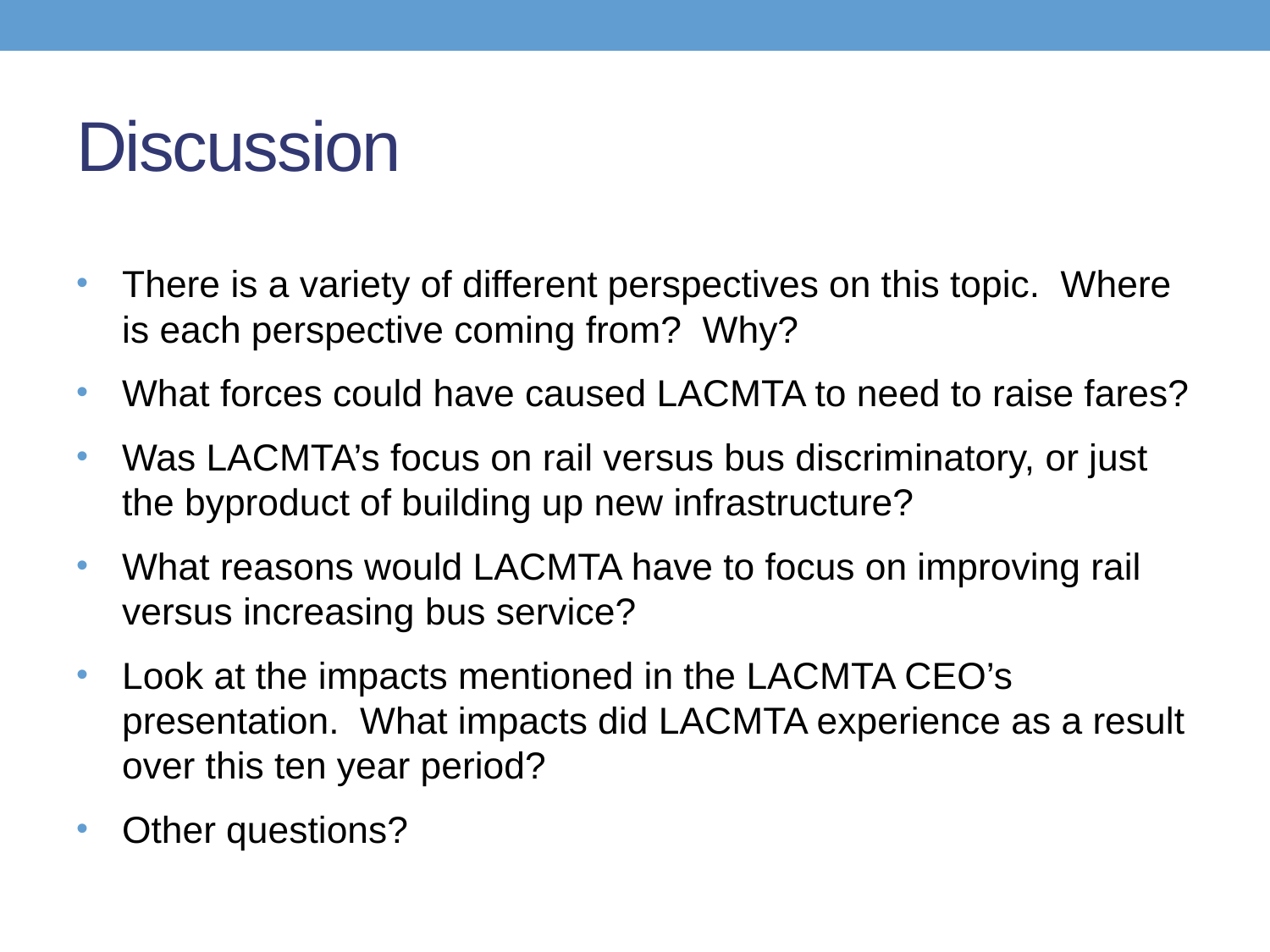

# Discussion
There is a variety of different perspectives on this topic.  Where is each perspective coming from?  Why?
What forces could have caused LACMTA to need to raise fares?
Was LACMTA’s focus on rail versus bus discriminatory, or just the byproduct of building up new infrastructure?
What reasons would LACMTA have to focus on improving rail versus increasing bus service?
Look at the impacts mentioned in the LACMTA CEO’s presentation.  What impacts did LACMTA experience as a result over this ten year period?
Other questions?